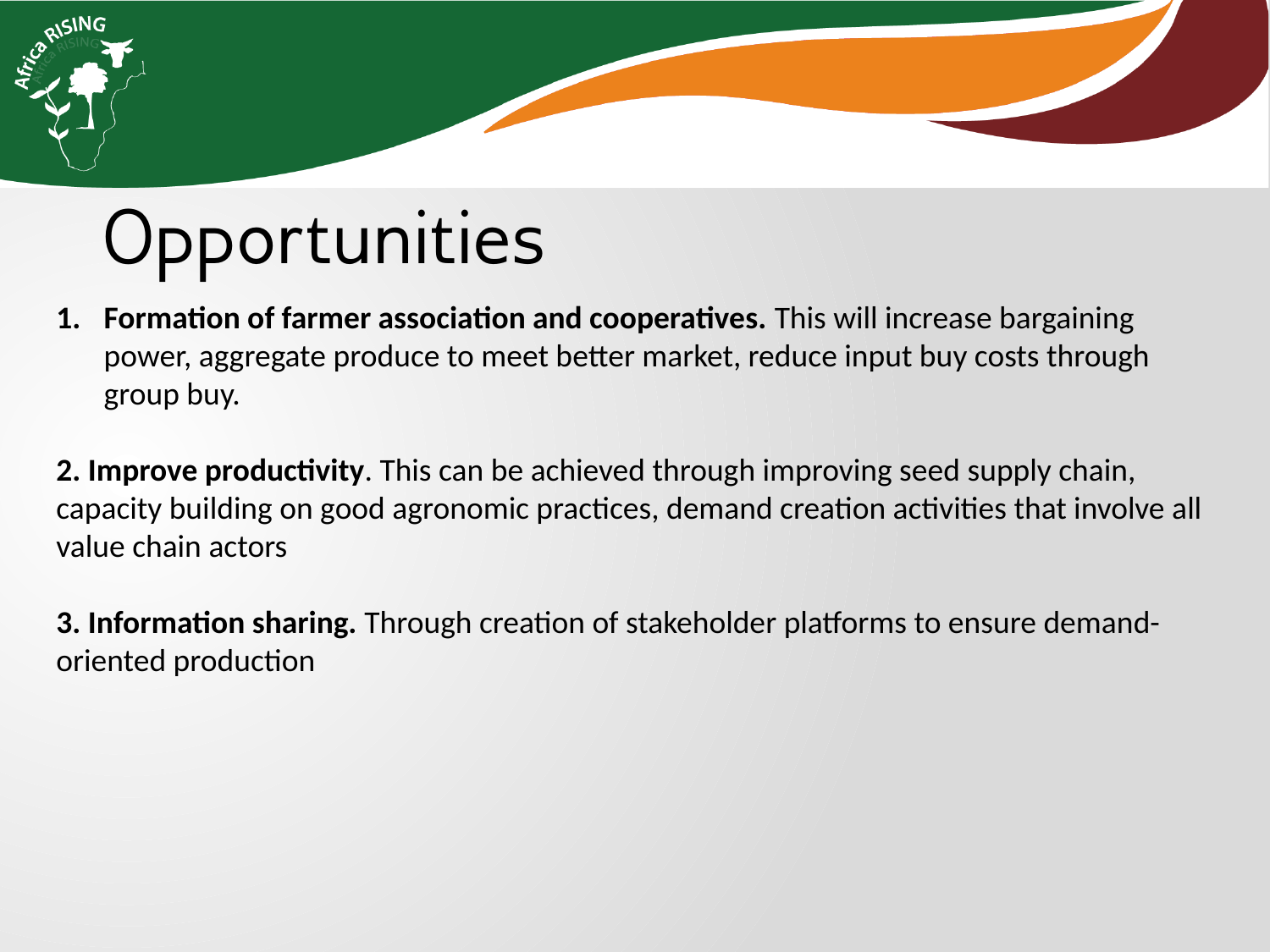

Opportunities
Formation of farmer association and cooperatives. This will increase bargaining power, aggregate produce to meet better market, reduce input buy costs through group buy.

2. Improve productivity. This can be achieved through improving seed supply chain, capacity building on good agronomic practices, demand creation activities that involve all value chain actors

3. Information sharing. Through creation of stakeholder platforms to ensure demand-oriented production